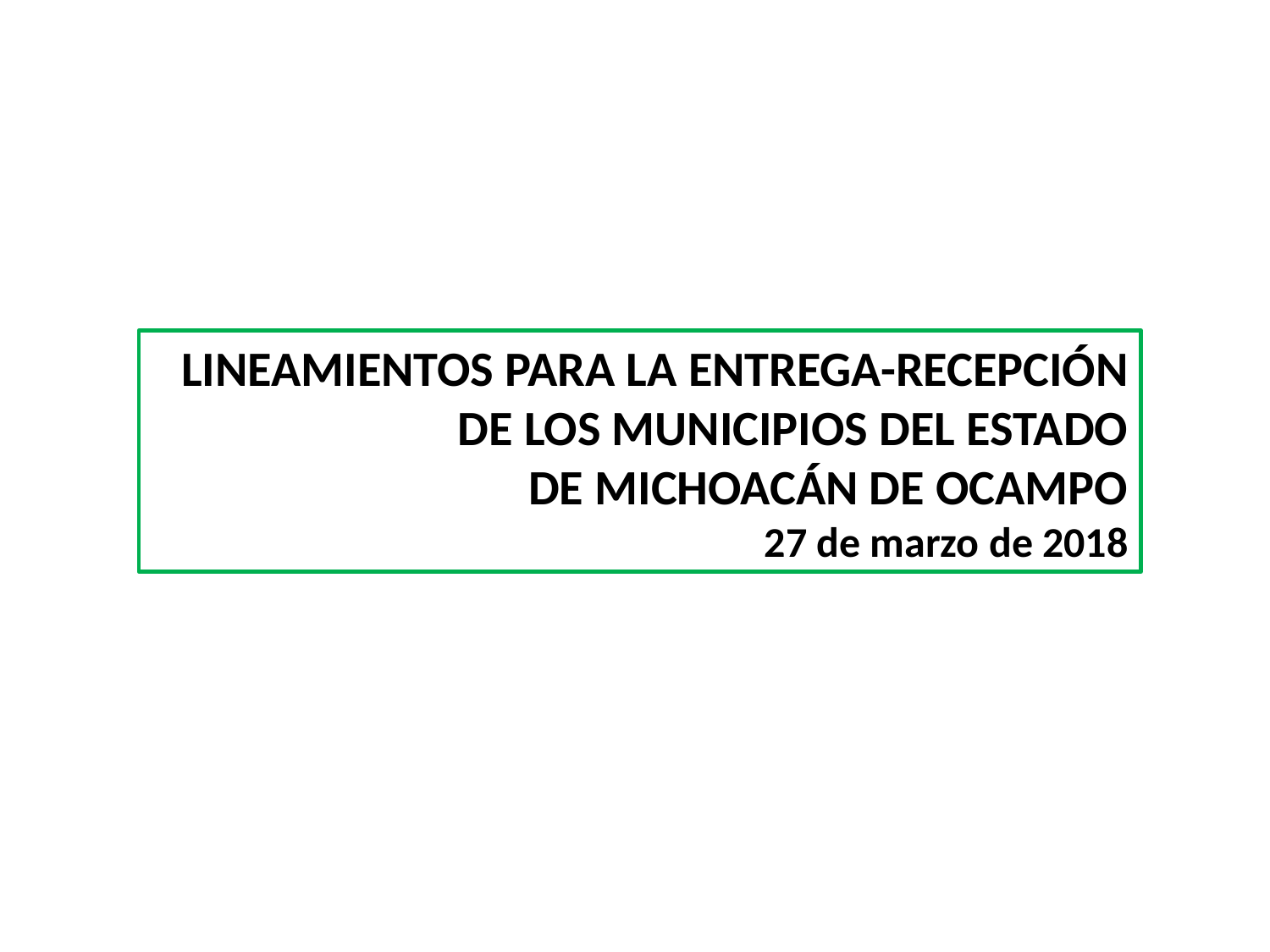

# LINEAMIENTOS PARA LA ENTREGA-RECEPCIÓN DE LOS MUNICIPIOS DEL ESTADO DE MICHOACÁN DE OCAMPO 27 de marzo de 2018